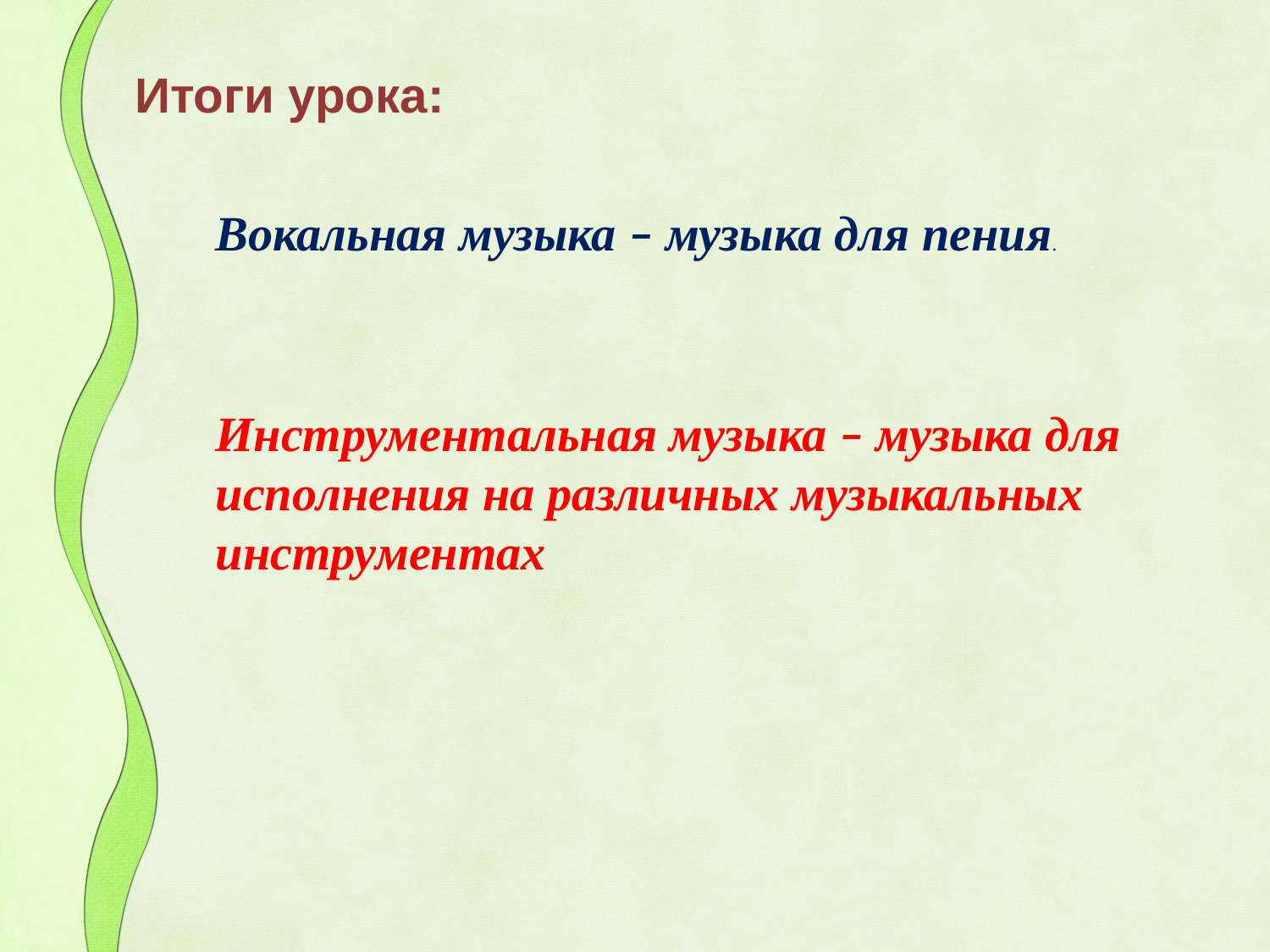

# Итоги урока:

Вокальная музыка – музыка для пения.

Инструментальная музыка – музыка для исполнения на различных музыкальных инструментах